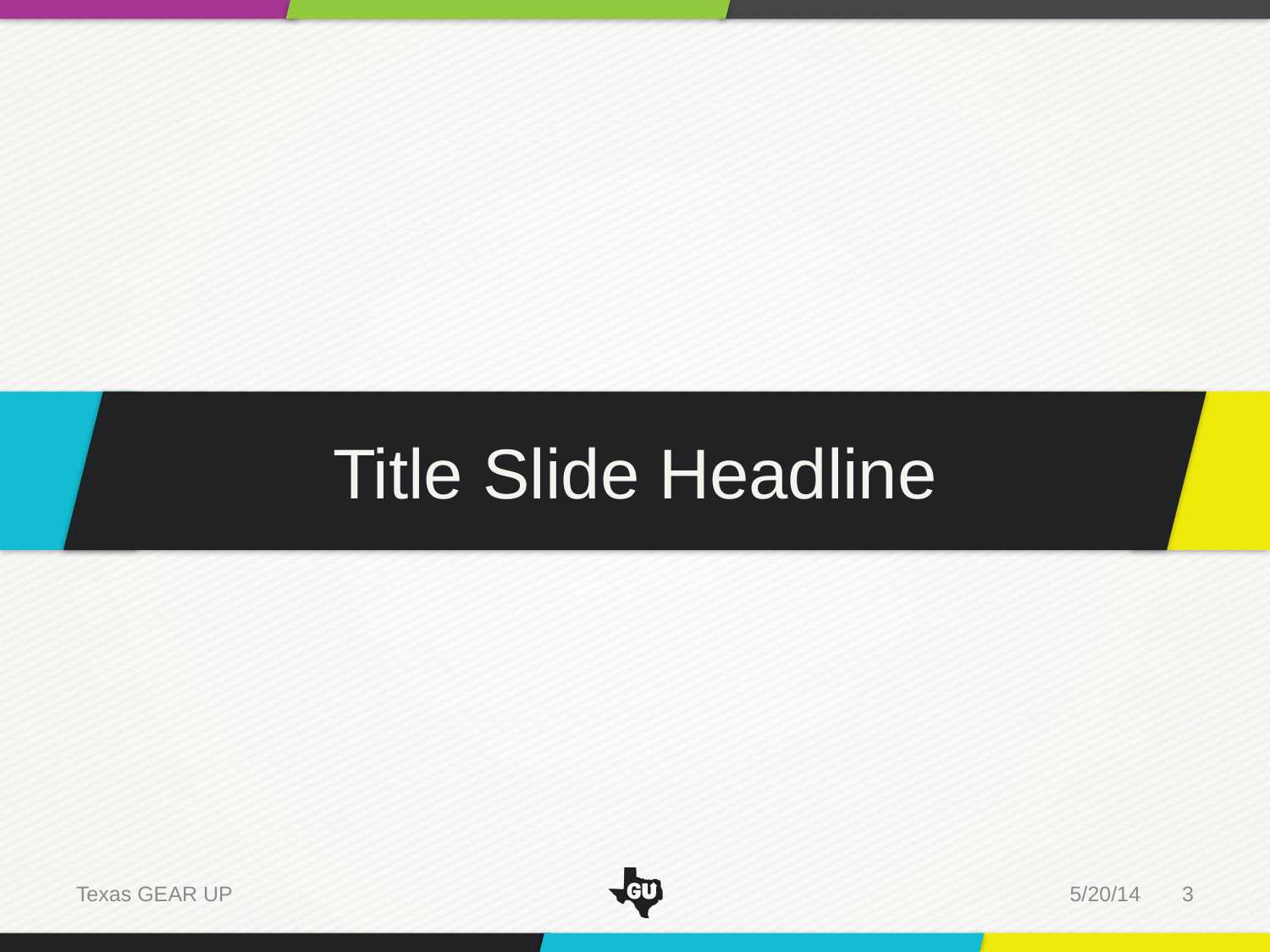

Title Slide Headline
5/20/14
3
Texas GEAR UP